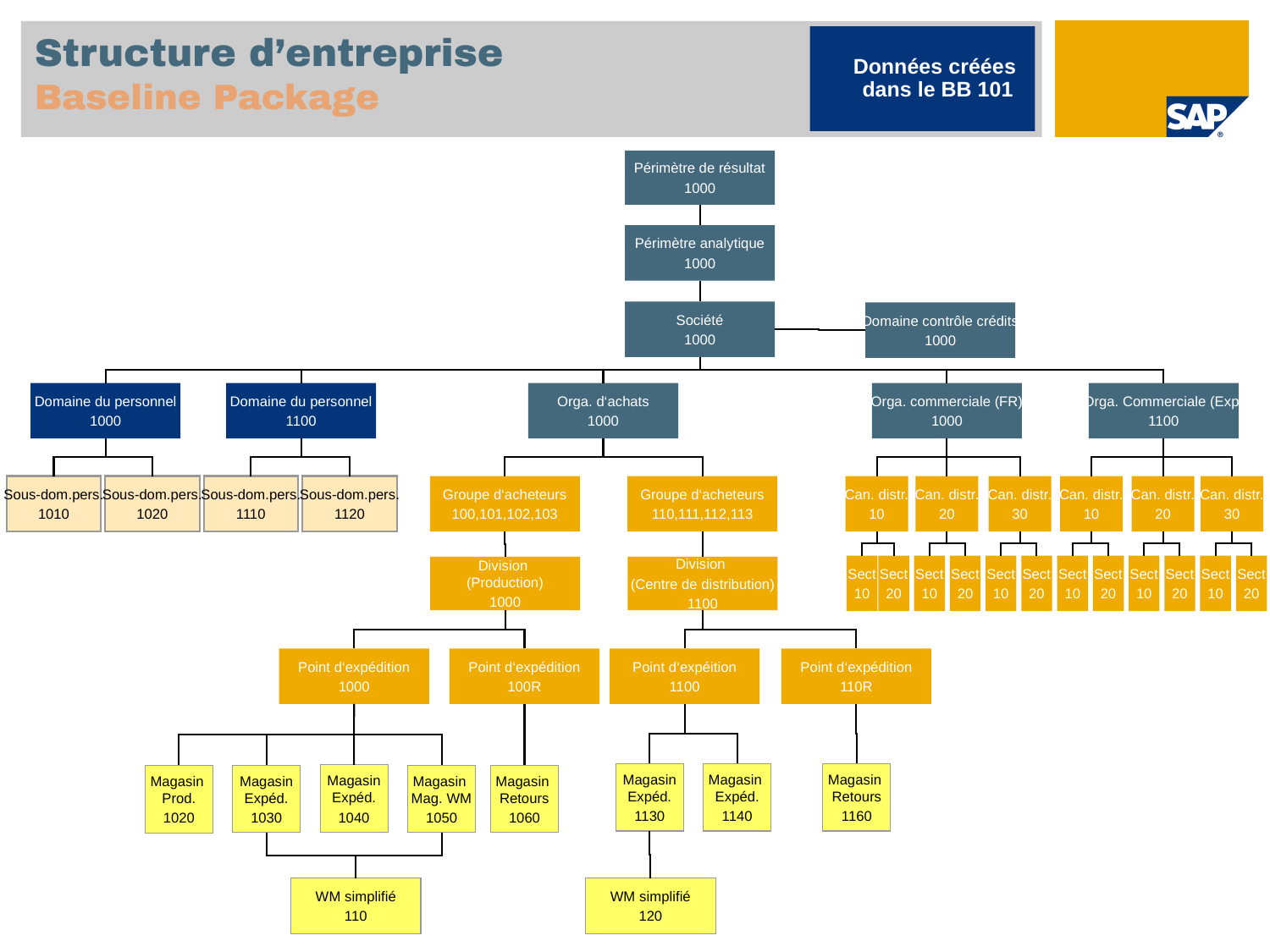

Données créées
 dans le BB 101
# Structure d’entreprise Baseline Package
Périmètre de résultat
1000
Périmètre analytique
1000
Société
1000
Domaine contrôle crédits
1000

Domaine du personnel
1000
Domaine du personnel
1100
Orga. d‘achats
1000
Orga. commerciale (FR)
1000
Orga. Commerciale (Exp)
1100

Sous-dom.pers.
1010
Sous-dom.pers.
1020
Sous-dom.pers.
1110
Sous-dom.pers.
1120
Groupe d‘acheteurs
100,101,102,103
Groupe d‘acheteurs
110,111,112,113
Can. distr.
10
Can. distr.
20
Can. distr.
30
Can. distr.
10
Can. distr.
20
Can. distr.
30
Sect
10
Sect
20
Sect
10
Sect
20
Sect
10
Sect
20
Sect
10
Sect
20
Sect
10
Sect
20
Sect
10
Sect
20
Division
(Production)
1000
Division
(Centre de distribution)
1100
Point d‘expédition
1000
Point d‘expédition
100R
Point d‘expéition
1100
Point d‘expédition
110R
Magasin
Expéd.
1130
Magasin
Expéd.
1140
Magasin
Retours
1160
Magasin
Expéd.
1040
Magasin
Expéd.
1030
Magasin
Mag. WM
1050
Magasin
Retours
1060
Magasin
Prod.
1020
WM simplifié
110
WM simplifié
120